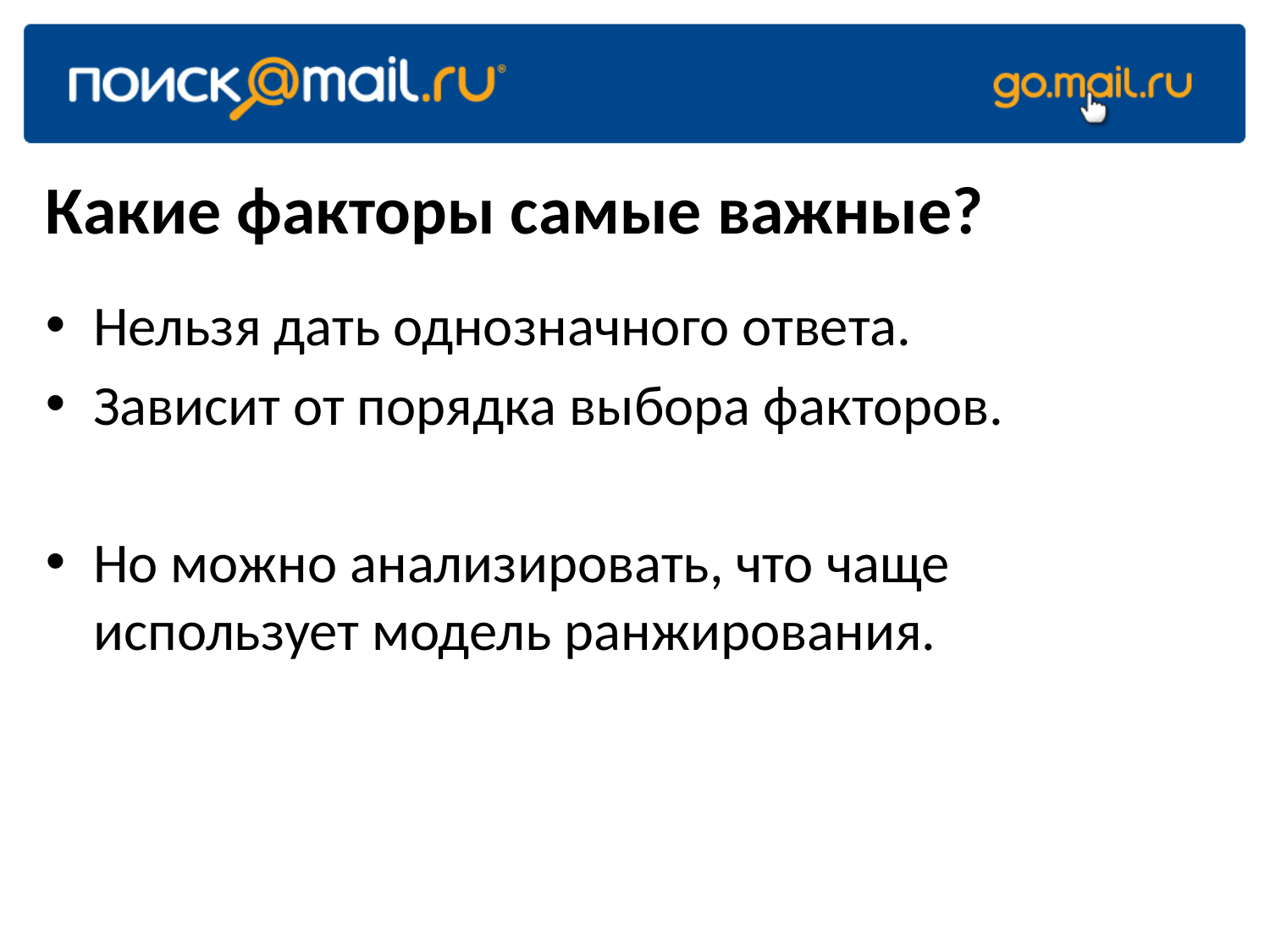

# Какие факторы самые важные?
Нельзя дать однозначного ответа.
Зависит от порядка выбора факторов.

Но можно анализировать, что чаще использует модель ранжирования.